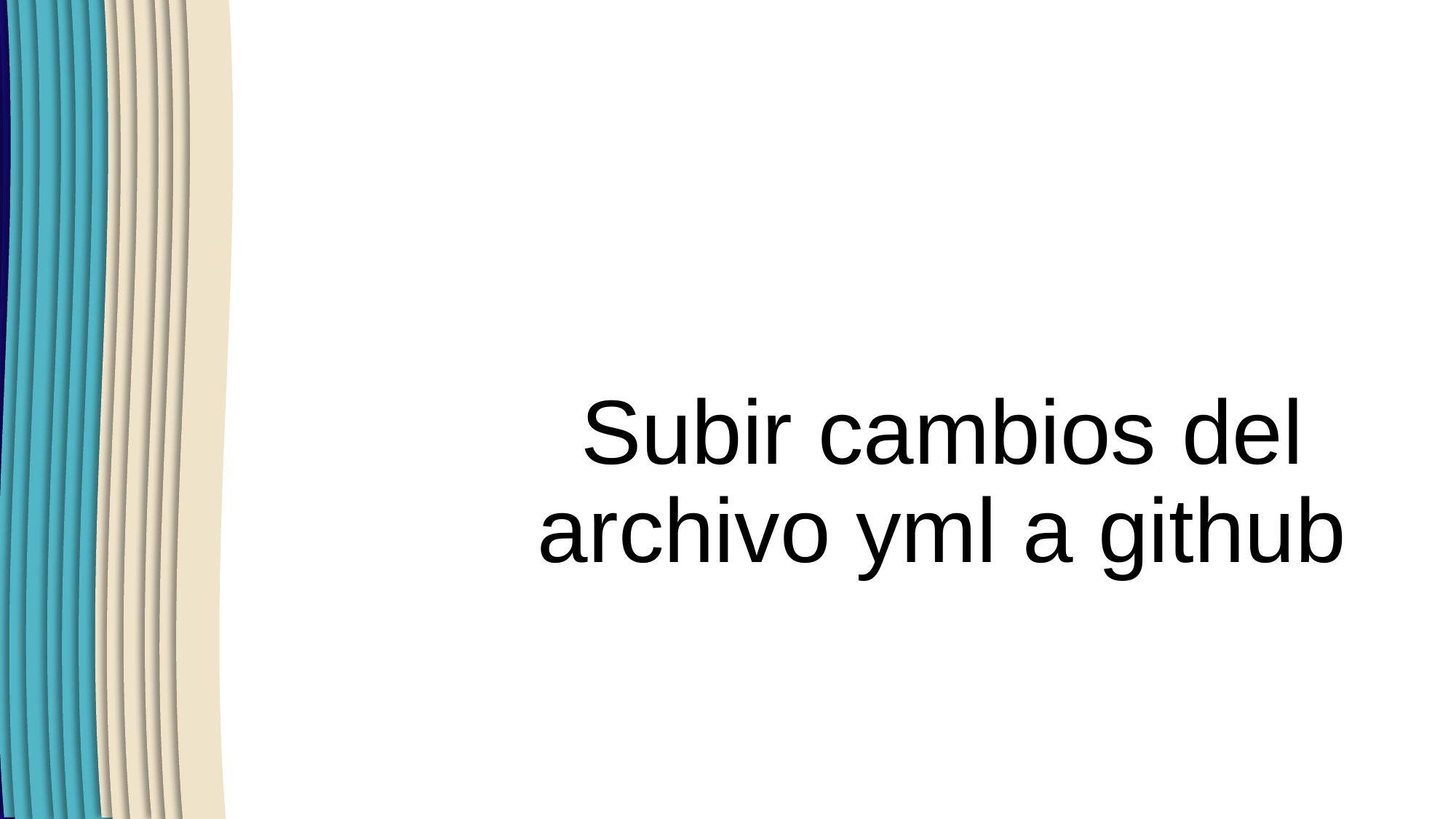

# Subir cambios del archivo yml a github